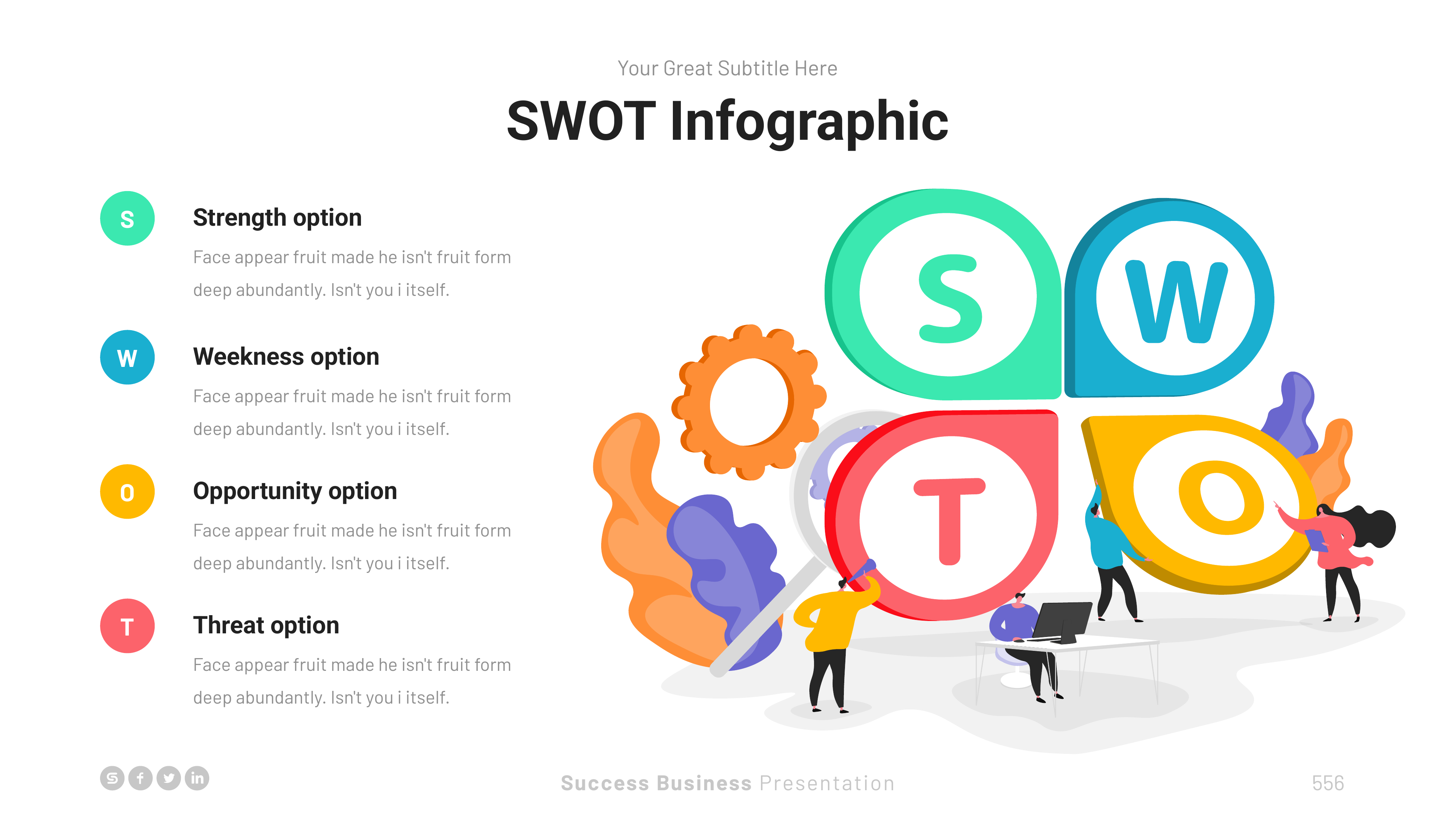

Your Great Subtitle Here
SWOT Infographic
Strength option
Face appear fruit made he isn't fruit form deep abundantly. Isn't you i itself.

S

Weekness option
Face appear fruit made he isn't fruit form deep abundantly. Isn't you i itself.

W

Opportunity option
Face appear fruit made he isn't fruit form deep abundantly. Isn't you i itself.
O

Threat option
Face appear fruit made he isn't fruit form deep abundantly. Isn't you i itself.

T